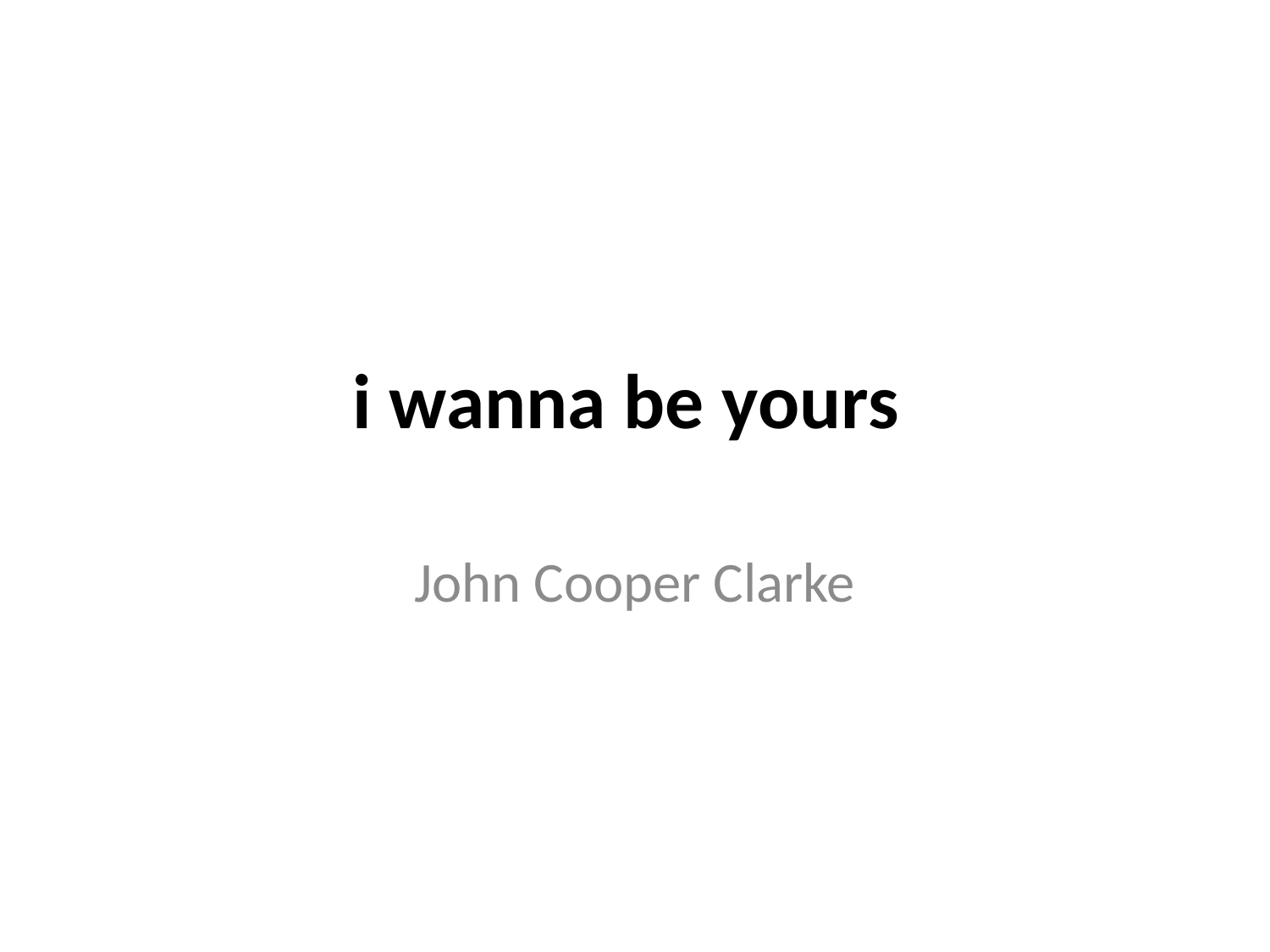

# i wanna be yours
John Cooper Clarke